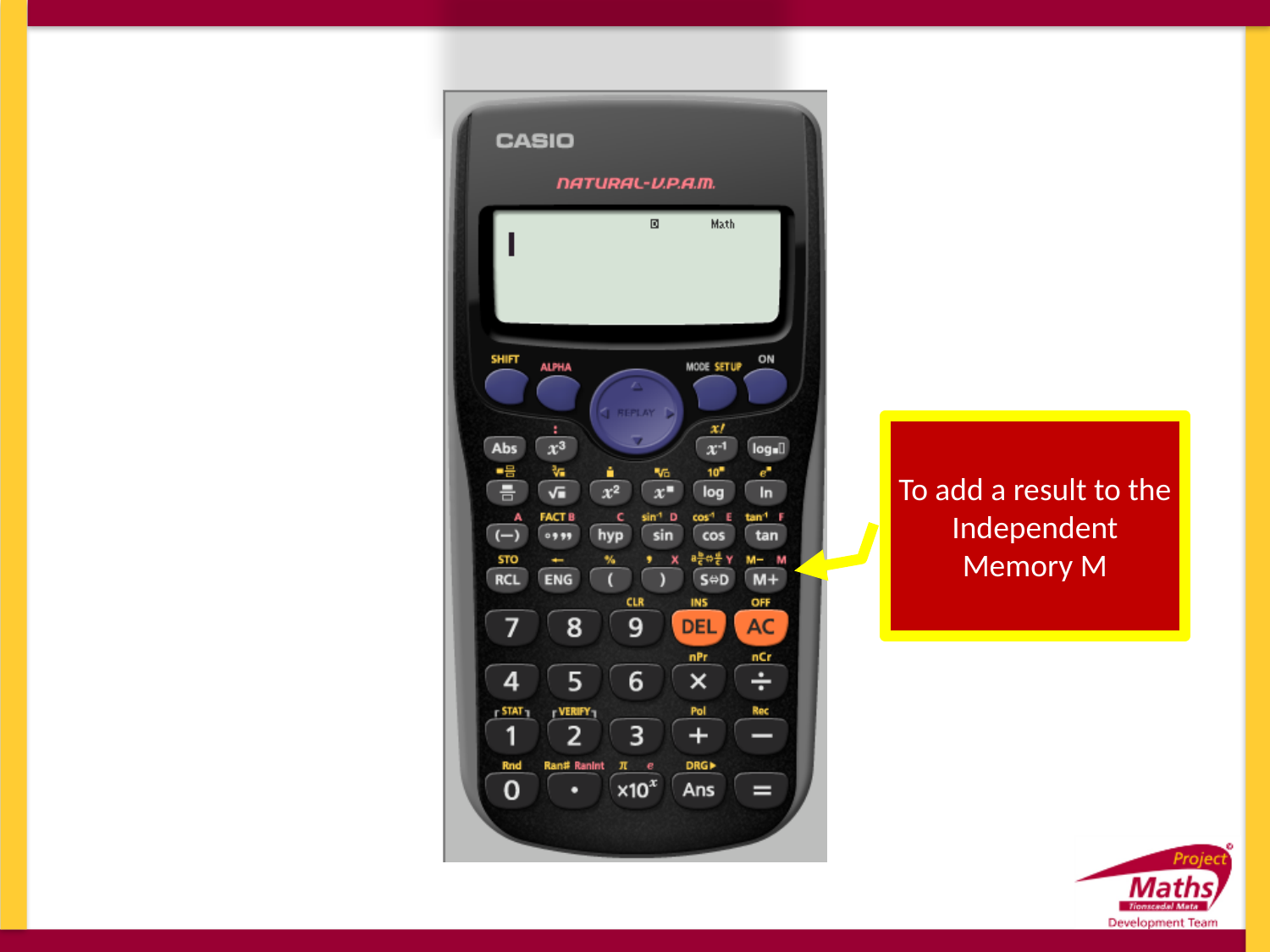

To add a result to the Independent Memory M